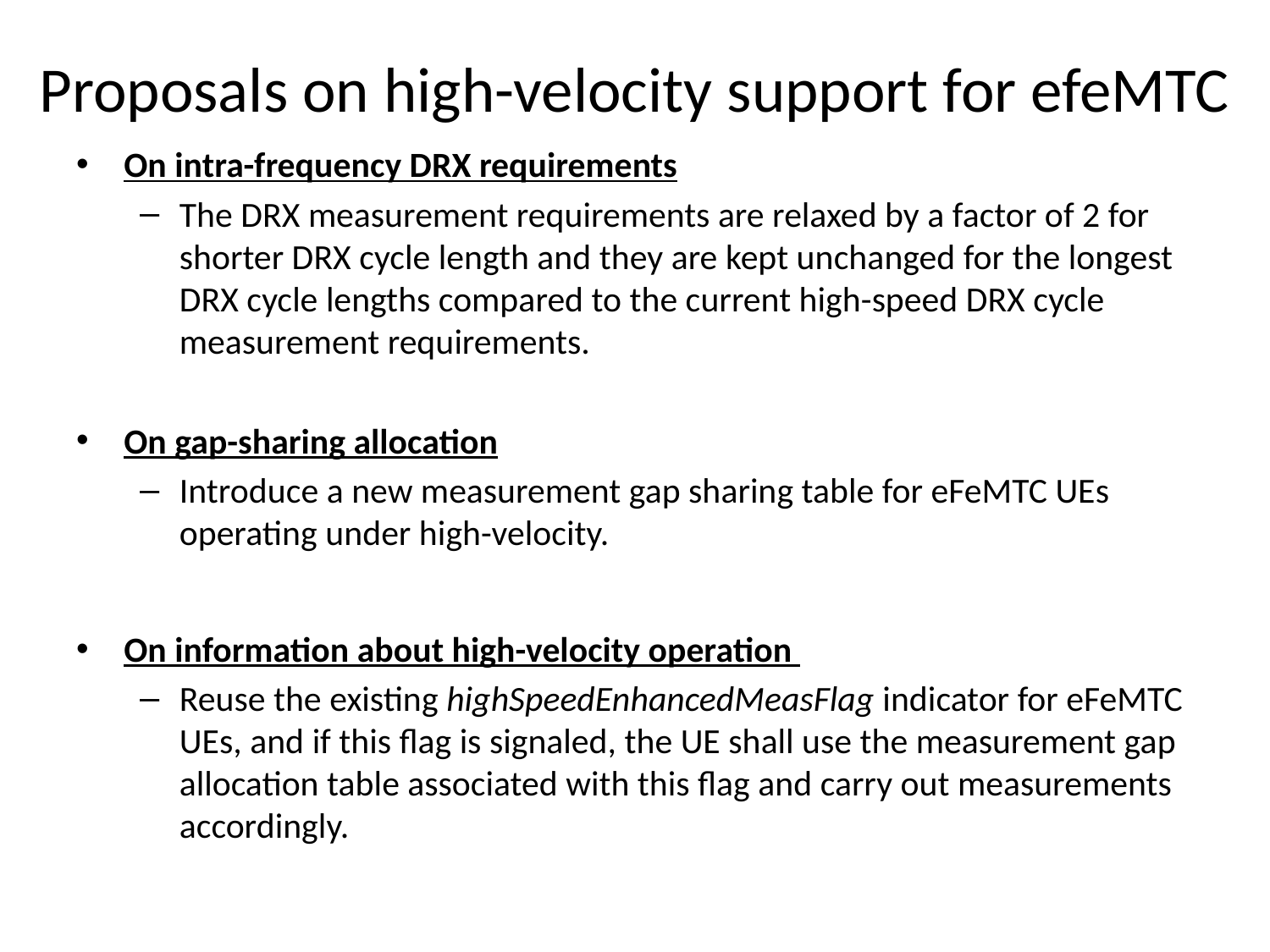

# Proposals on high-velocity support for efeMTC
On intra-frequency DRX requirements
The DRX measurement requirements are relaxed by a factor of 2 for shorter DRX cycle length and they are kept unchanged for the longest DRX cycle lengths compared to the current high-speed DRX cycle measurement requirements.

On gap-sharing allocation
Introduce a new measurement gap sharing table for eFeMTC UEs operating under high-velocity.

On information about high-velocity operation
Reuse the existing highSpeedEnhancedMeasFlag indicator for eFeMTC UEs, and if this flag is signaled, the UE shall use the measurement gap allocation table associated with this flag and carry out measurements accordingly.